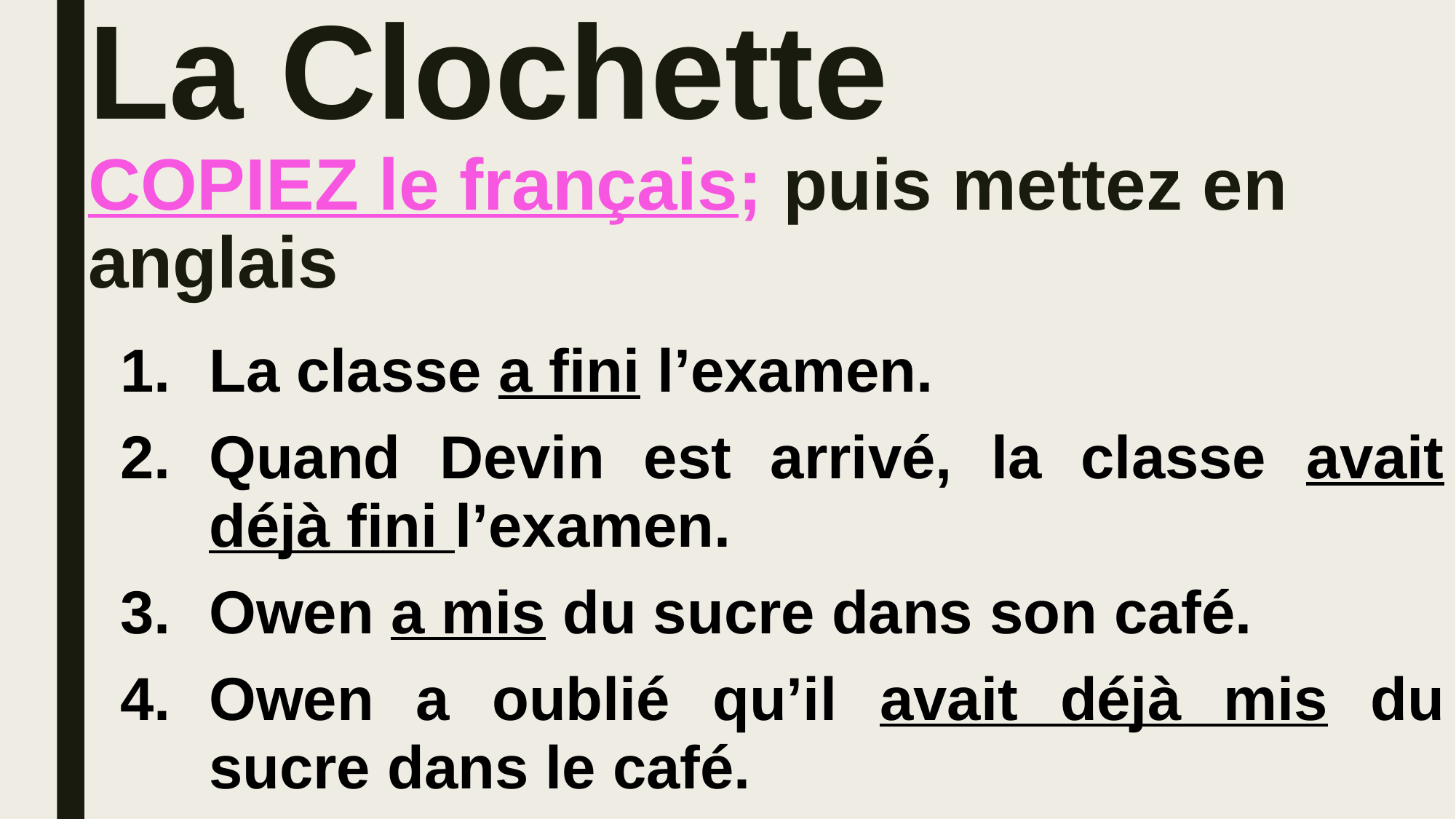

# La Clochette COPIEZ le français; puis mettez en anglais
La classe a fini l’examen.
Quand Devin est arrivé, la classe avait déjà fini l’examen.
Owen a mis du sucre dans son café.
Owen a oublié qu’il avait déjà mis du sucre dans le café.